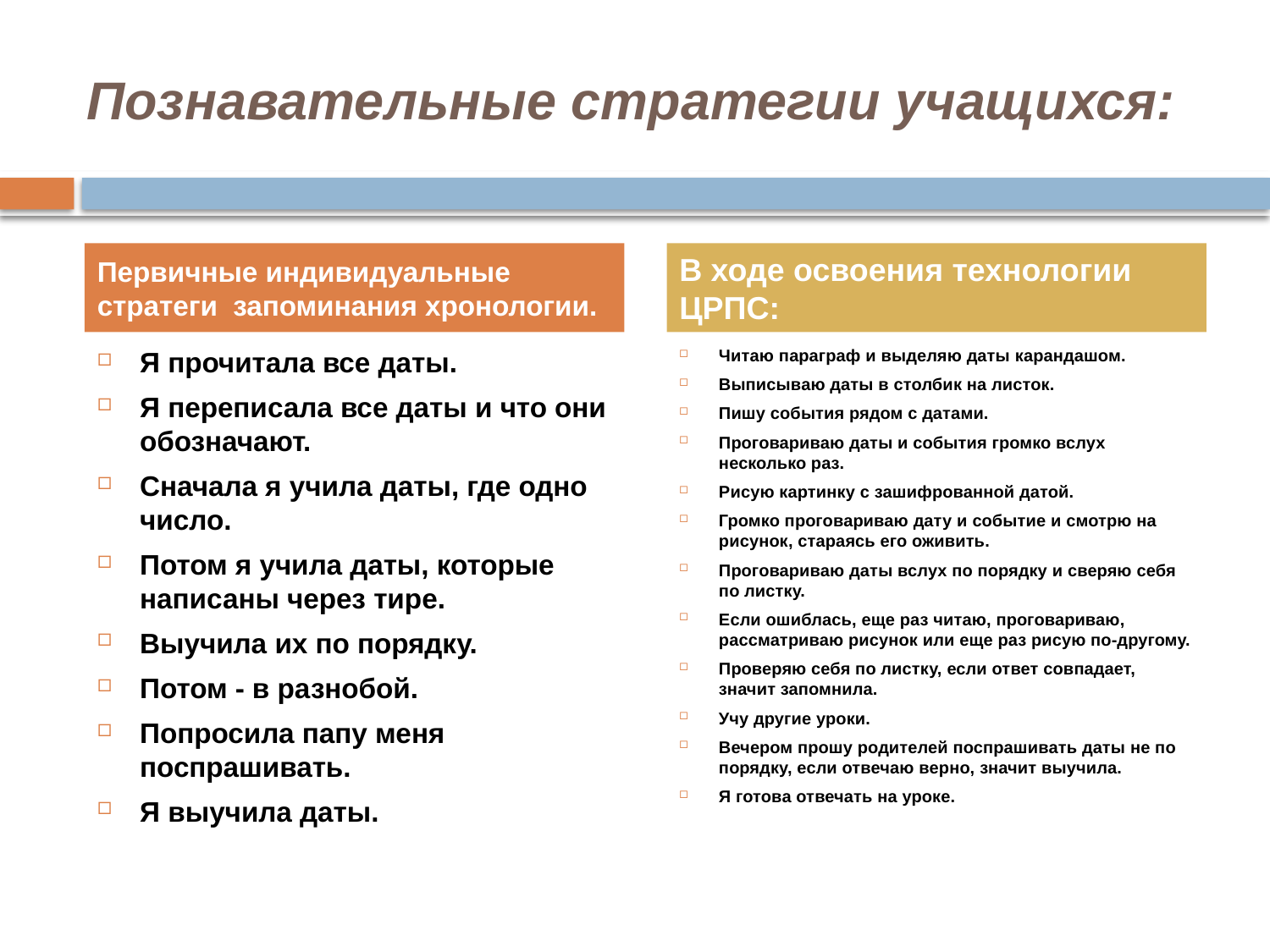

# Познавательные стратегии учащихся:
Первичные индивидуальные стратеги  запоминания хронологии.
В ходе освоения технологии ЦРПС:
Я прочитала все даты.
Я переписала все даты и что они обозначают.
Сначала я учила даты, где одно число.
Потом я учила даты, которые написаны через тире.
Выучила их по порядку.
Потом - в разнобой.
Попросила папу меня поспрашивать.
Я выучила даты.
Читаю параграф и выделяю даты карандашом.
Выписываю даты в столбик на листок.
Пишу события рядом с датами.
Проговариваю даты и события громко вслух несколько раз.
Рисую картинку с зашифрованной датой.
Громко проговариваю дату и событие и смотрю на рисунок, стараясь его оживить.
Проговариваю даты вслух по порядку и сверяю себя по листку.
Если ошиблась, еще раз читаю, проговариваю, рассматриваю рисунок или еще раз рисую по-другому.
Проверяю себя по листку, если ответ совпадает, значит запомнила.
Учу другие уроки.
Вечером прошу родителей поспрашивать даты не по порядку, если отвечаю верно, значит выучила.
Я готова отвечать на уроке.